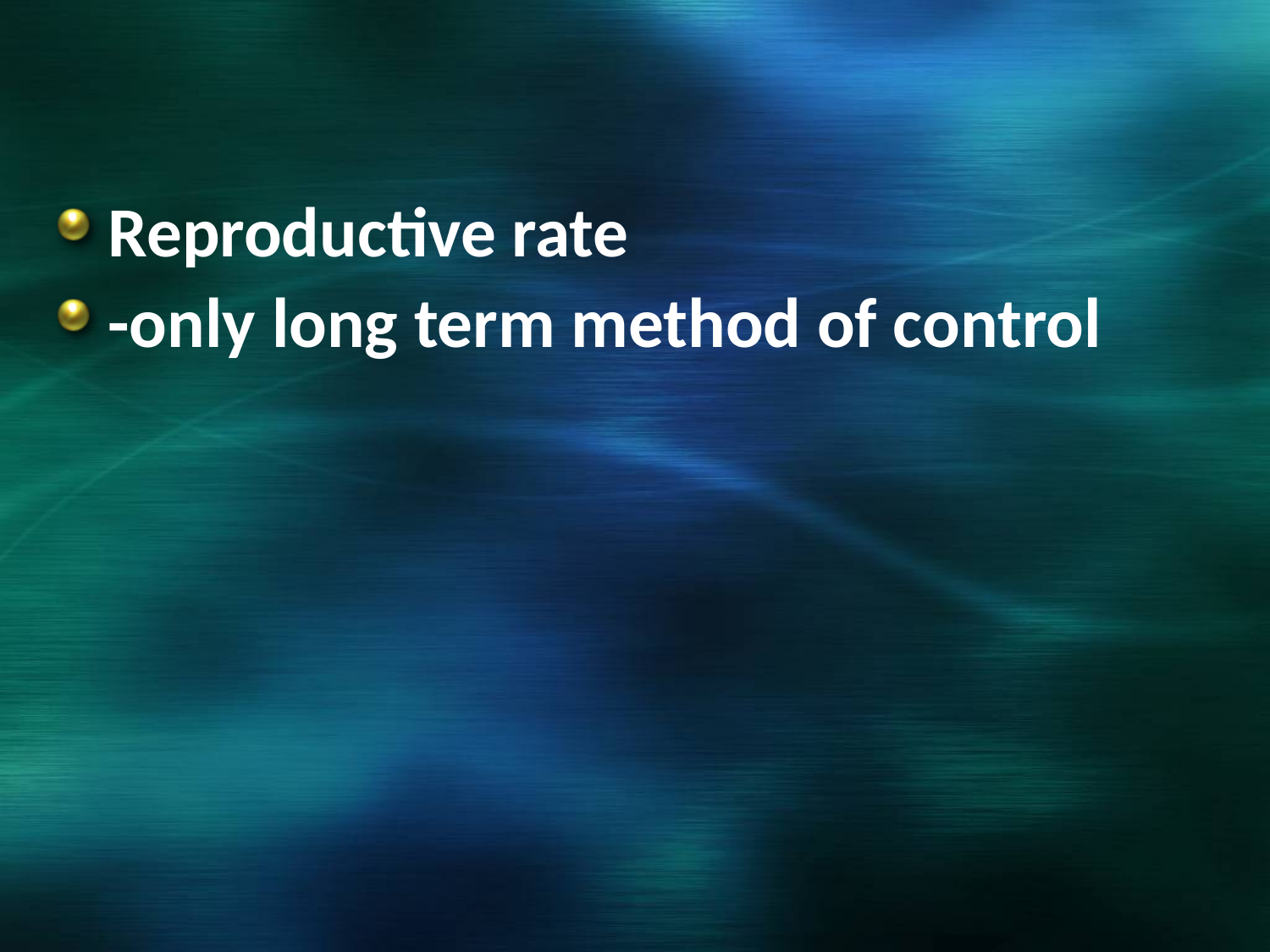

#
Reproductive rate
-only long term method of control